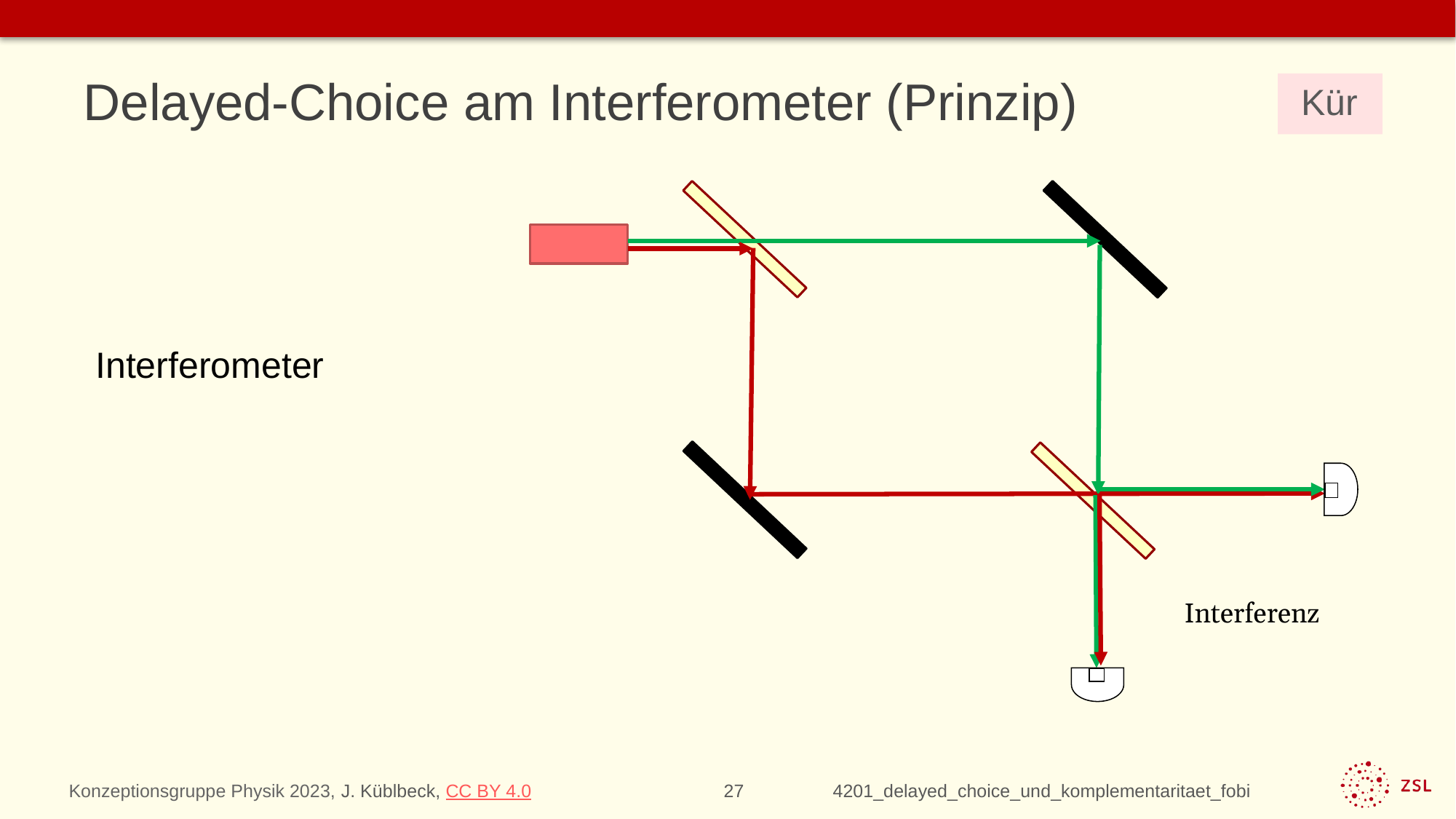

# Delayed-Choice am Interferometer (Prinzip)
Kür

Interferometer

Interferenz